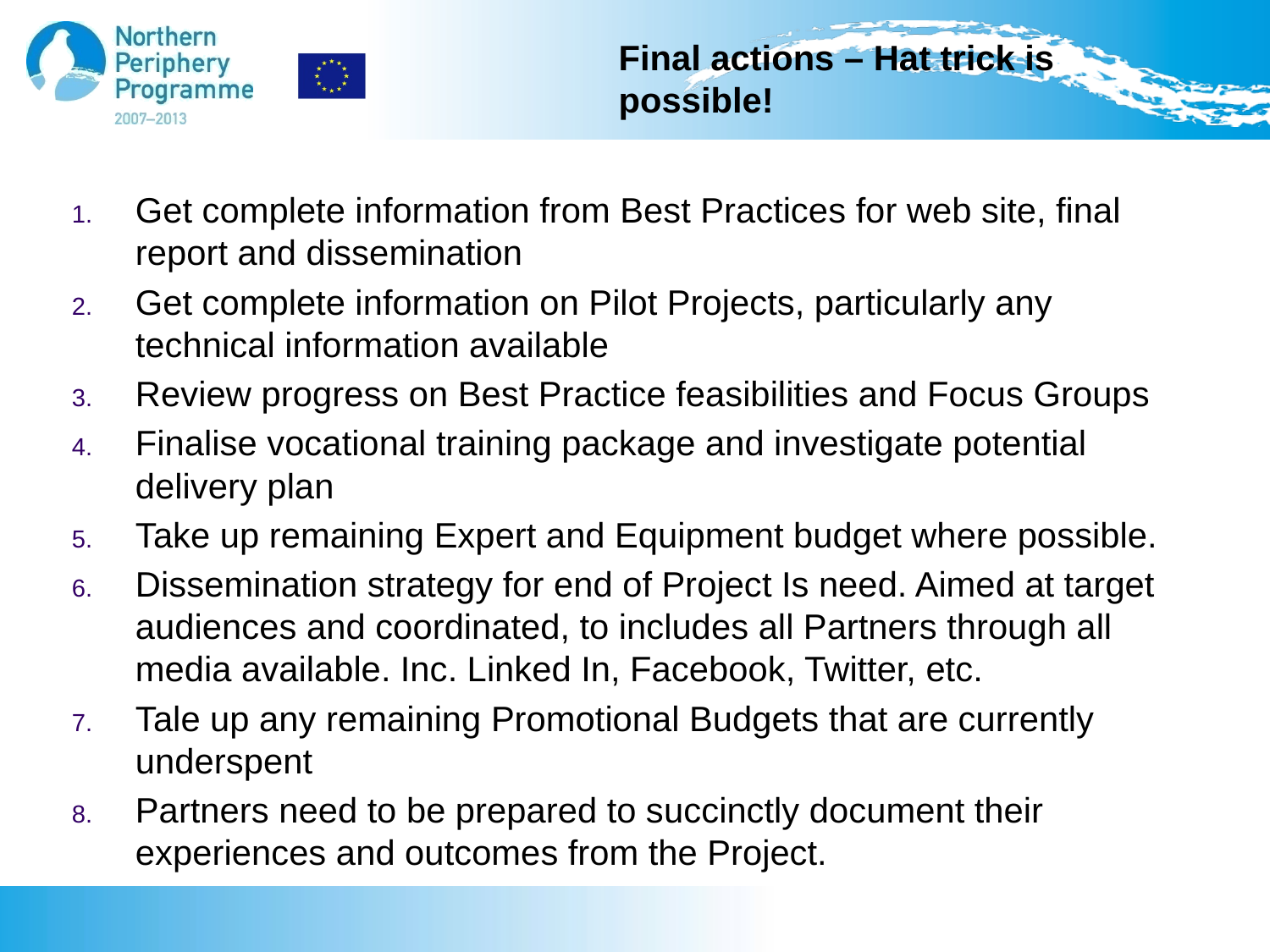

# Final actions – Hat trick is possible!
Get complete information from Best Practices for web site, final report and dissemination
Get complete information on Pilot Projects, particularly any technical information available
Review progress on Best Practice feasibilities and Focus Groups
Finalise vocational training package and investigate potential delivery plan
Take up remaining Expert and Equipment budget where possible.
Dissemination strategy for end of Project Is need. Aimed at target audiences and coordinated, to includes all Partners through all media available. Inc. Linked In, Facebook, Twitter, etc.
Tale up any remaining Promotional Budgets that are currently underspent
Partners need to be prepared to succinctly document their experiences and outcomes from the Project.